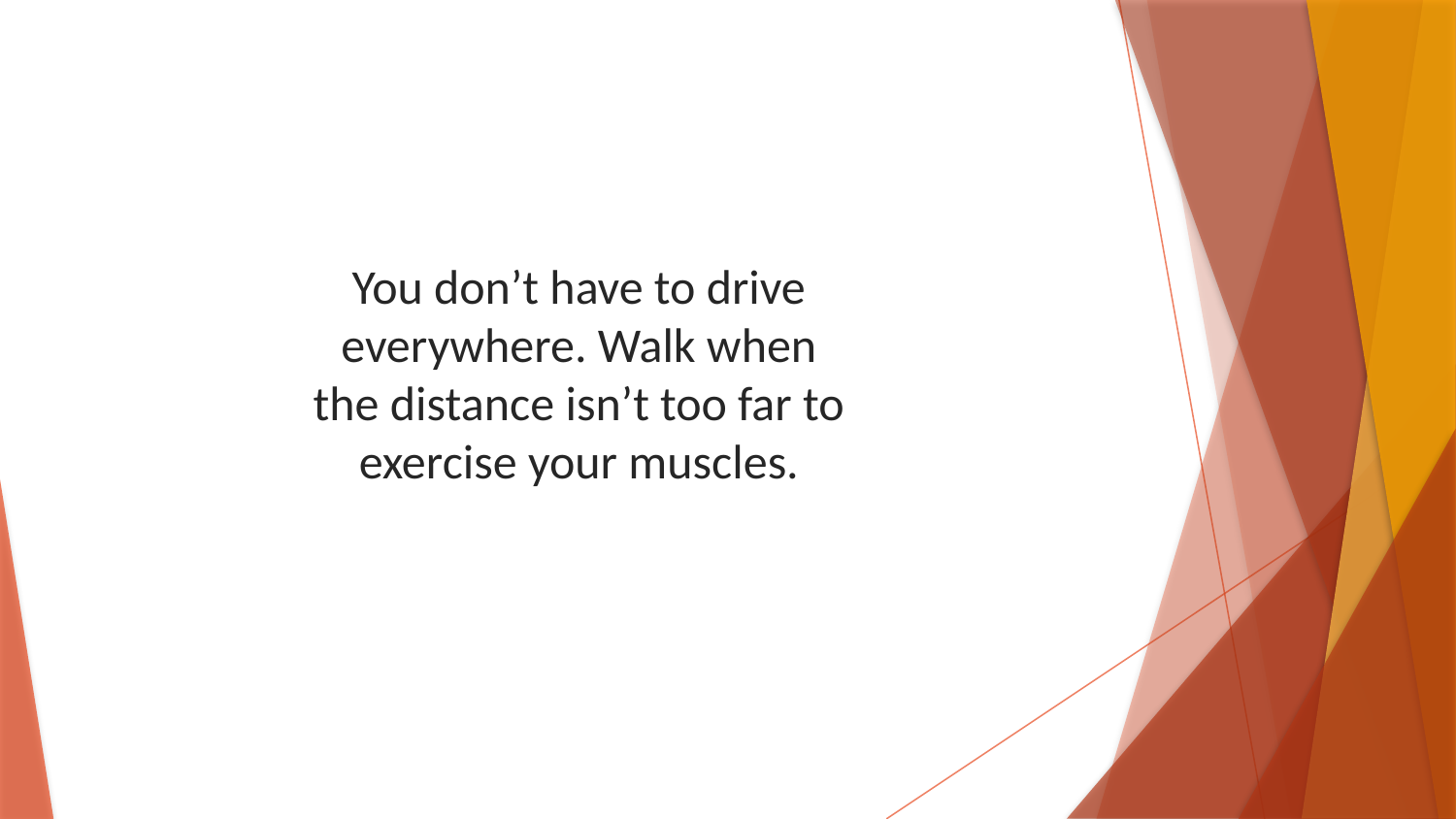

You don’t have to drive everywhere. Walk when the distance isn’t too far to exercise your muscles.